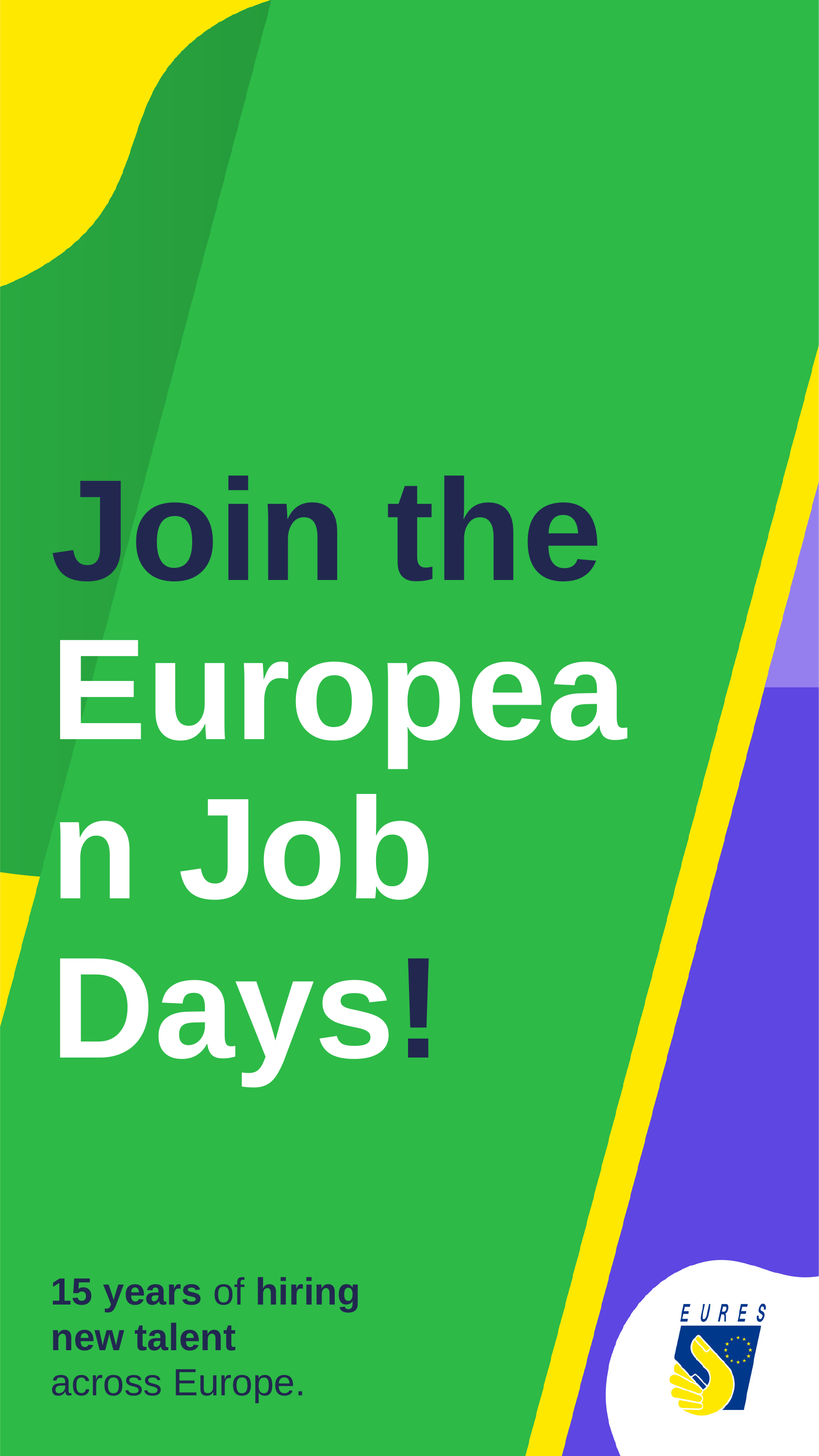

Join the European Job Days!
15 years of hiring new talent
across Europe.